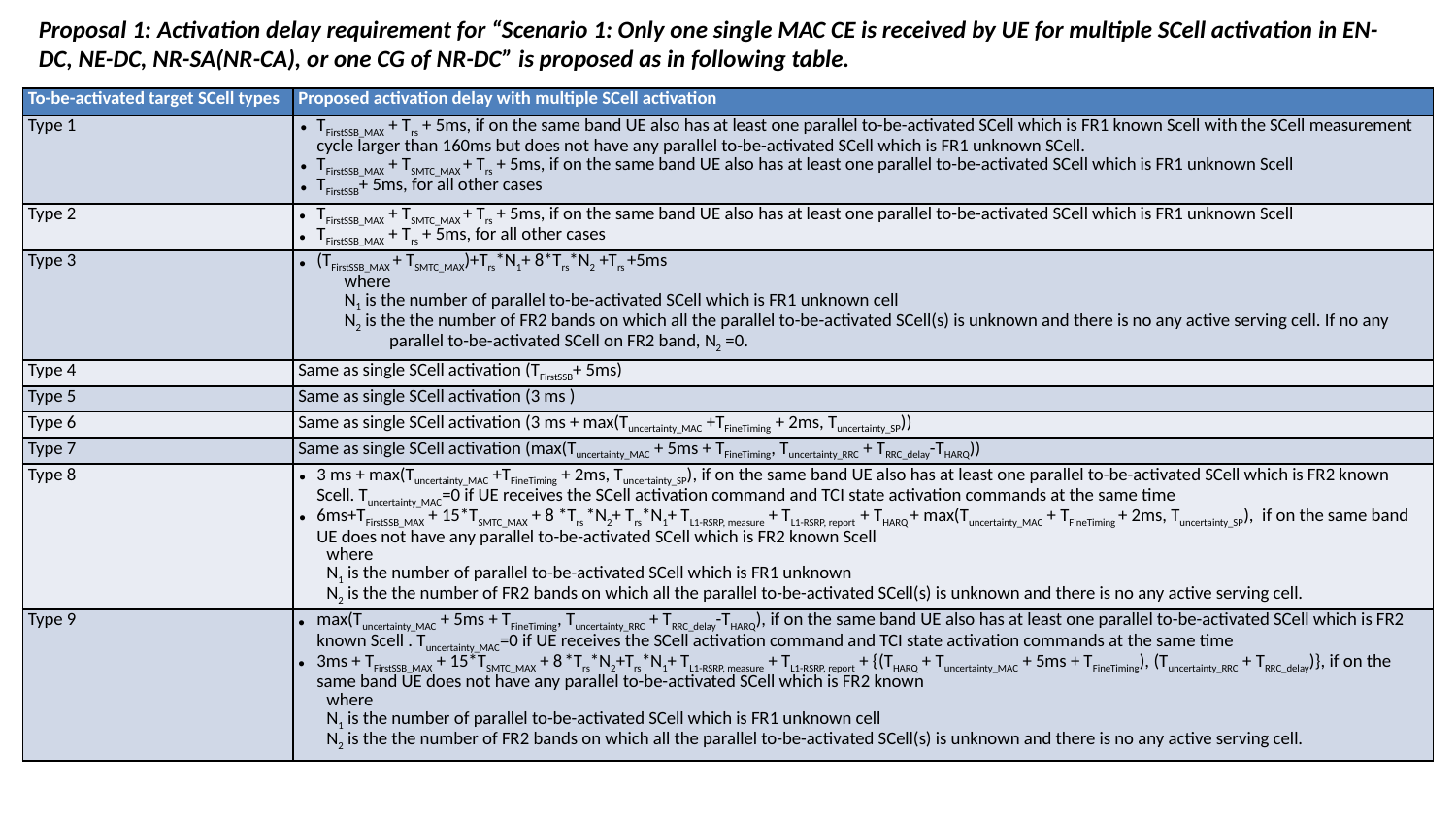

# Proposal 1: Activation delay requirement for “Scenario 1: Only one single MAC CE is received by UE for multiple SCell activation in EN-DC, NE-DC, NR-SA(NR-CA), or one CG of NR-DC” is proposed as in following table.
| To-be-activated target SCell types | Proposed activation delay with multiple SCell activation |
| --- | --- |
| Type 1 | TFirstSSB\_MAX + Trs + 5ms, if on the same band UE also has at least one parallel to-be-activated SCell which is FR1 known Scell with the SCell measurement cycle larger than 160ms but does not have any parallel to-be-activated SCell which is FR1 unknown SCell. TFirstSSB\_MAX + TSMTC\_MAX + Trs + 5ms, if on the same band UE also has at least one parallel to-be-activated SCell which is FR1 unknown Scell TFirstSSB+ 5ms, for all other cases |
| Type 2 | TFirstSSB\_MAX + TSMTC\_MAX + Trs + 5ms, if on the same band UE also has at least one parallel to-be-activated SCell which is FR1 unknown Scell TFirstSSB\_MAX + Trs + 5ms, for all other cases |
| Type 3 | (TFirstSSB\_MAX + TSMTC\_MAX)+Trs\*N1+ 8\*Trs\*N2 +Trs +5ms where N1 is the number of parallel to-be-activated SCell which is FR1 unknown cell N2 is the the number of FR2 bands on which all the parallel to-be-activated SCell(s) is unknown and there is no any active serving cell. If no any parallel to-be-activated SCell on FR2 band, N2 =0. |
| Type 4 | Same as single SCell activation (TFirstSSB+ 5ms) |
| Type 5 | Same as single SCell activation (3 ms ) |
| Type 6 | Same as single SCell activation (3 ms + max(Tuncertainty\_MAC +TFineTiming + 2ms, Tuncertainty\_SP)) |
| Type 7 | Same as single SCell activation (max(Tuncertainty\_MAC + 5ms + TFineTiming, Tuncertainty\_RRC + TRRC\_delay-THARQ)) |
| Type 8 | 3 ms + max(Tuncertainty\_MAC +TFineTiming + 2ms, Tuncertainty\_SP), if on the same band UE also has at least one parallel to-be-activated SCell which is FR2 known Scell. Tuncertainty\_MAC=0 if UE receives the SCell activation command and TCI state activation commands at the same time 6ms+TFirstSSB\_MAX + 15\*TSMTC\_MAX + 8 \*Trs \*N2+ Trs\*N1+ TL1-RSRP, measure + TL1-RSRP, report + THARQ + max(Tuncertainty\_MAC + TFineTiming + 2ms, Tuncertainty\_SP), if on the same band UE does not have any parallel to-be-activated SCell which is FR2 known Scell where N1 is the number of parallel to-be-activated SCell which is FR1 unknown N2 is the the number of FR2 bands on which all the parallel to-be-activated SCell(s) is unknown and there is no any active serving cell. |
| Type 9 | max(Tuncertainty\_MAC + 5ms + TFineTiming, Tuncertainty\_RRC + TRRC\_delay-THARQ), if on the same band UE also has at least one parallel to-be-activated SCell which is FR2 known Scell . Tuncertainty\_MAC=0 if UE receives the SCell activation command and TCI state activation commands at the same time 3ms + TFirstSSB\_MAX + 15\*TSMTC\_MAX + 8 \*Trs\*N2+Trs\*N1+ TL1-RSRP, measure + TL1-RSRP, report + {(THARQ + Tuncertainty\_MAC + 5ms + TFineTiming), (Tuncertainty\_RRC + TRRC\_delay)}, if on the same band UE does not have any parallel to-be-activated SCell which is FR2 known where N1 is the number of parallel to-be-activated SCell which is FR1 unknown cell N2 is the the number of FR2 bands on which all the parallel to-be-activated SCell(s) is unknown and there is no any active serving cell. |